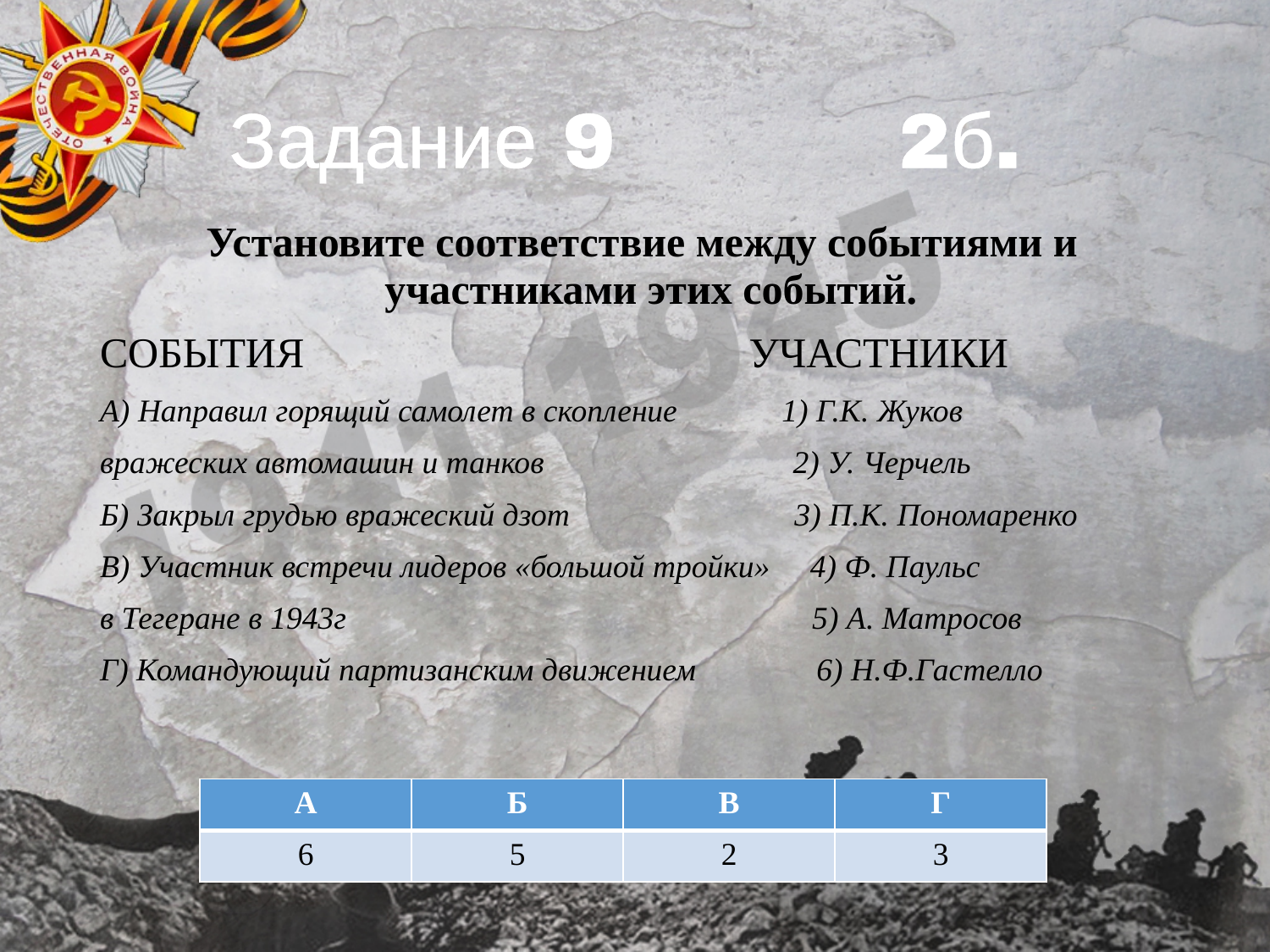

# Задание 9           2б.
 Установите соответствие между событиями и участниками этих событий.
СОБЫТИЯ                                          УЧАСТНИКИ
А) Направил горящий самолет в скопление             1) Г.К. Жуков
вражеских автомашин и танков                               2) У. Черчель
Б) Закрыл грудью вражеский дзот                            3) П.К. Пономаренко
В) Участник встречи лидеров «большой тройки»     4) Ф. Паульс
в Тегеране в 1943г                                                          5) А. Матросов
Г) Командующий партизанским движением               6) Н.Ф.Гастелло
| А | Б | В | Г |
| --- | --- | --- | --- |
| 6 | 5 | 2 | 3 |